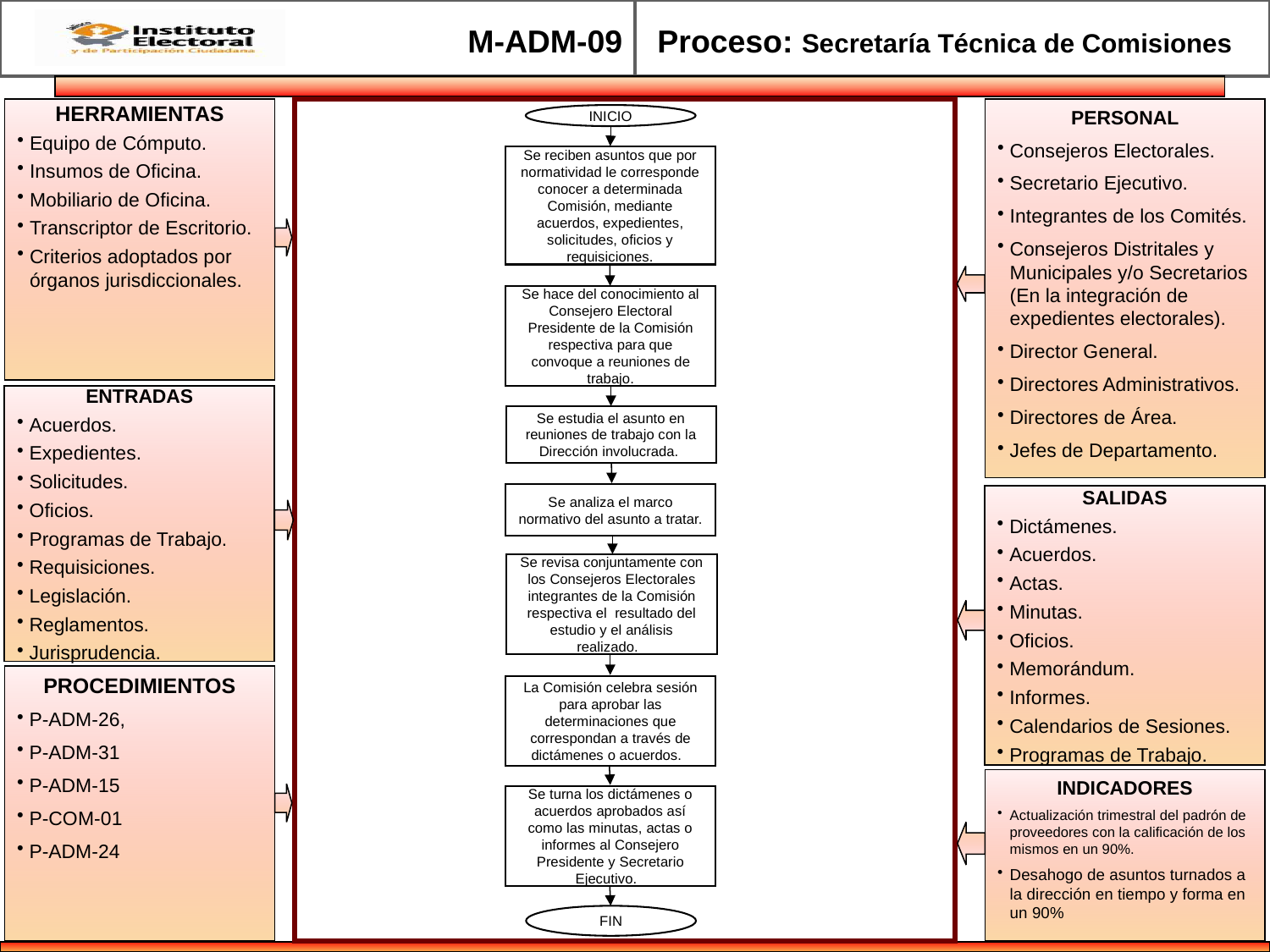

M-ADM-09
Proceso: Secretaría Técnica de Comisiones

PERSONAL
Consejeros Electorales.
Secretario Ejecutivo.
Integrantes de los Comités.
Consejeros Distritales y Municipales y/o Secretarios (En la integración de expedientes electorales).
Director General.
Directores Administrativos.
Directores de Área.
Jefes de Departamento.

HERRAMIENTAS
Equipo de Cómputo.
Insumos de Oficina.
Mobiliario de Oficina.
Transcriptor de Escritorio.
Criterios adoptados por órganos jurisdiccionales.

INICIO
Se reciben asuntos que por normatividad le corresponde conocer a determinada Comisión, mediante acuerdos, expedientes, solicitudes, oficios y requisiciones.

Se hace del conocimiento al Consejero Electoral Presidente de la Comisión respectiva para que convoque a reuniones de trabajo.
ENTRADAS
Acuerdos.
Expedientes.
Solicitudes.
Oficios.
Programas de Trabajo.
Requisiciones.
Legislación.
Reglamentos.
Jurisprudencia.
Se estudia el asunto en reuniones de trabajo con la Dirección involucrada.
Se analiza el marco normativo del asunto a tratar.
SALIDAS
Dictámenes.
Acuerdos.
Actas.
Minutas.
Oficios.
Memorándum.
Informes.
Calendarios de Sesiones.
Programas de Trabajo.

Se revisa conjuntamente con los Consejeros Electorales integrantes de la Comisión respectiva el  resultado del estudio y el análisis realizado.

PROCEDIMIENTOS
P-ADM-26,
P-ADM-31
P-ADM-15
P-COM-01
P-ADM-24

La Comisión celebra sesión para aprobar las determinaciones que correspondan a través de dictámenes o acuerdos.
INDICADORES
Actualización trimestral del padrón de proveedores con la calificación de los mismos en un 90%.
Desahogo de asuntos turnados a la dirección en tiempo y forma en un 90%

Se turna los dictámenes o acuerdos aprobados así como las minutas, actas o informes al Consejero Presidente y Secretario Ejecutivo.

FIN